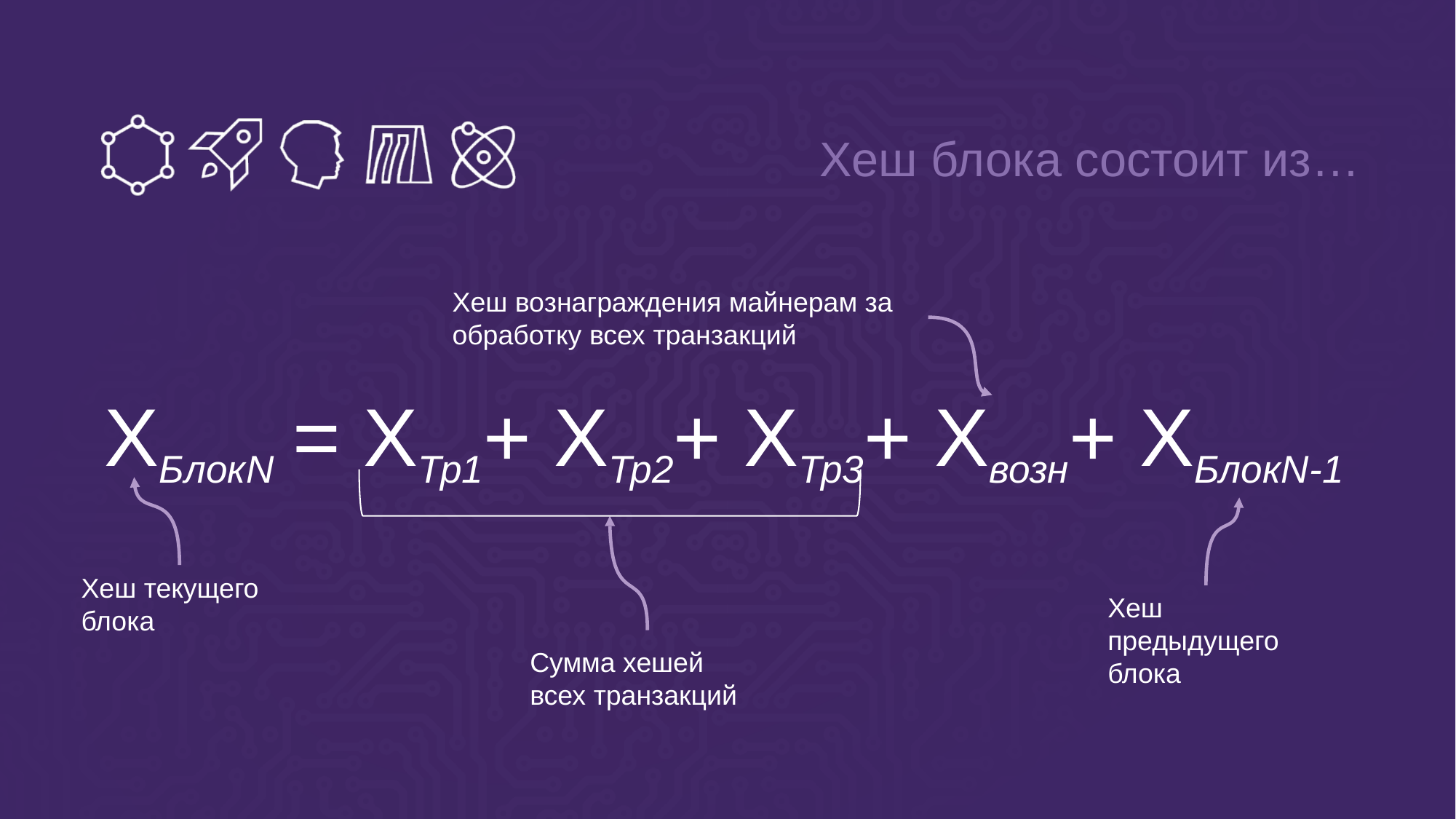

Хеш блока состоит из…

Хеш вознаграждения майнерам за обработку всех транзакций
# ХБлокN = ХТр1+ ХТр2+ ХТр3+ Хвозн+ ХБлокN-1
Хеш текущего блока
Хеш предыдущего блока
Сумма хешей всех транзакций